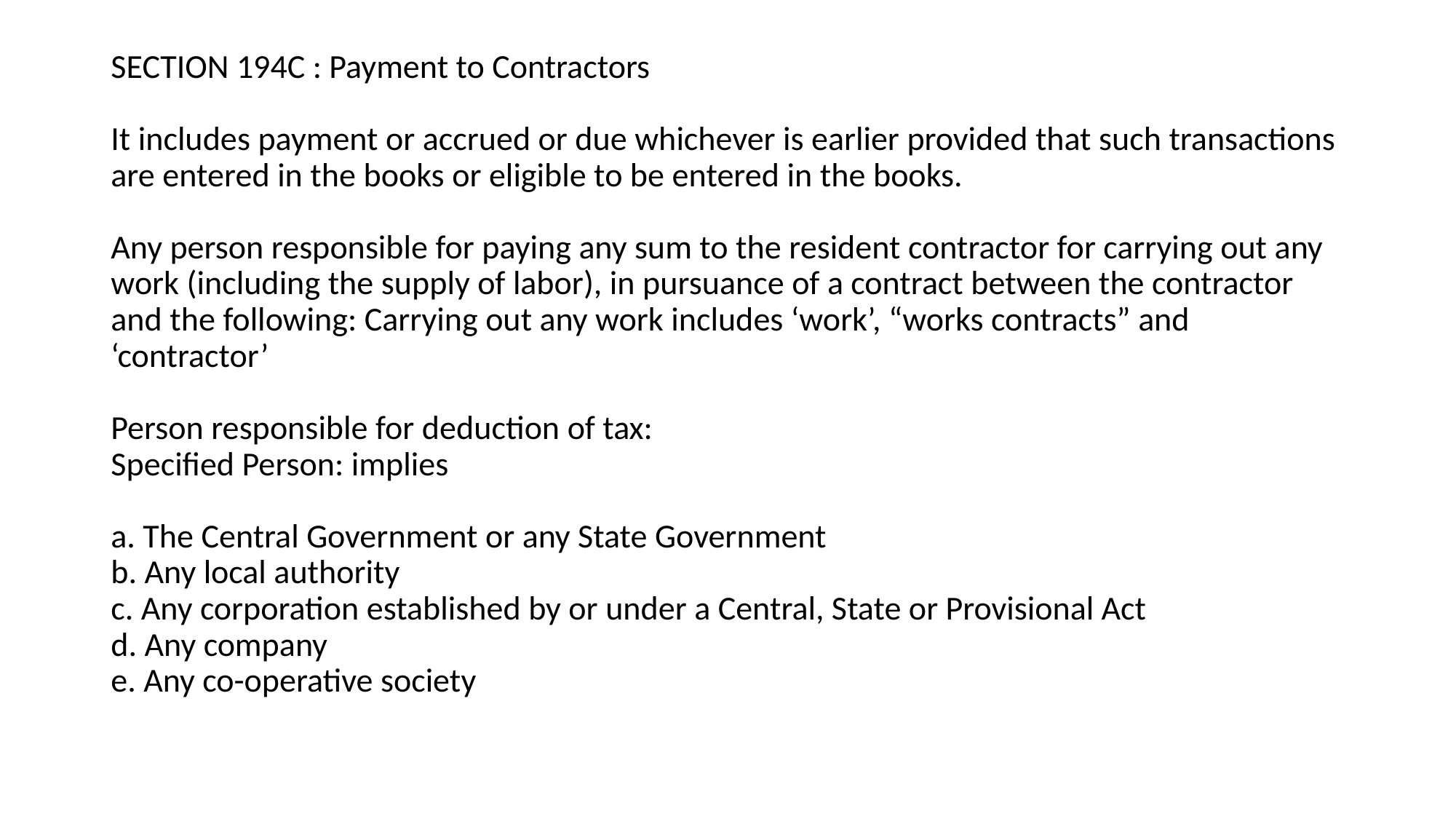

# SECTION 194C : Payment to Contractors It includes payment or accrued or due whichever is earlier provided that such transactions are entered in the books or eligible to be entered in the books. Any person responsible for paying any sum to the resident contractor for carrying out any work (including the supply of labor), in pursuance of a contract between the contractor and the following: Carrying out any work includes ‘work’, “works contracts” and ‘contractor’ Person responsible for deduction of tax: Specified Person: implies   a. The Central Government or any State Government b. Any local authority c. Any corporation established by or under a Central, State or Provisional Act d. Any company e. Any co-operative society